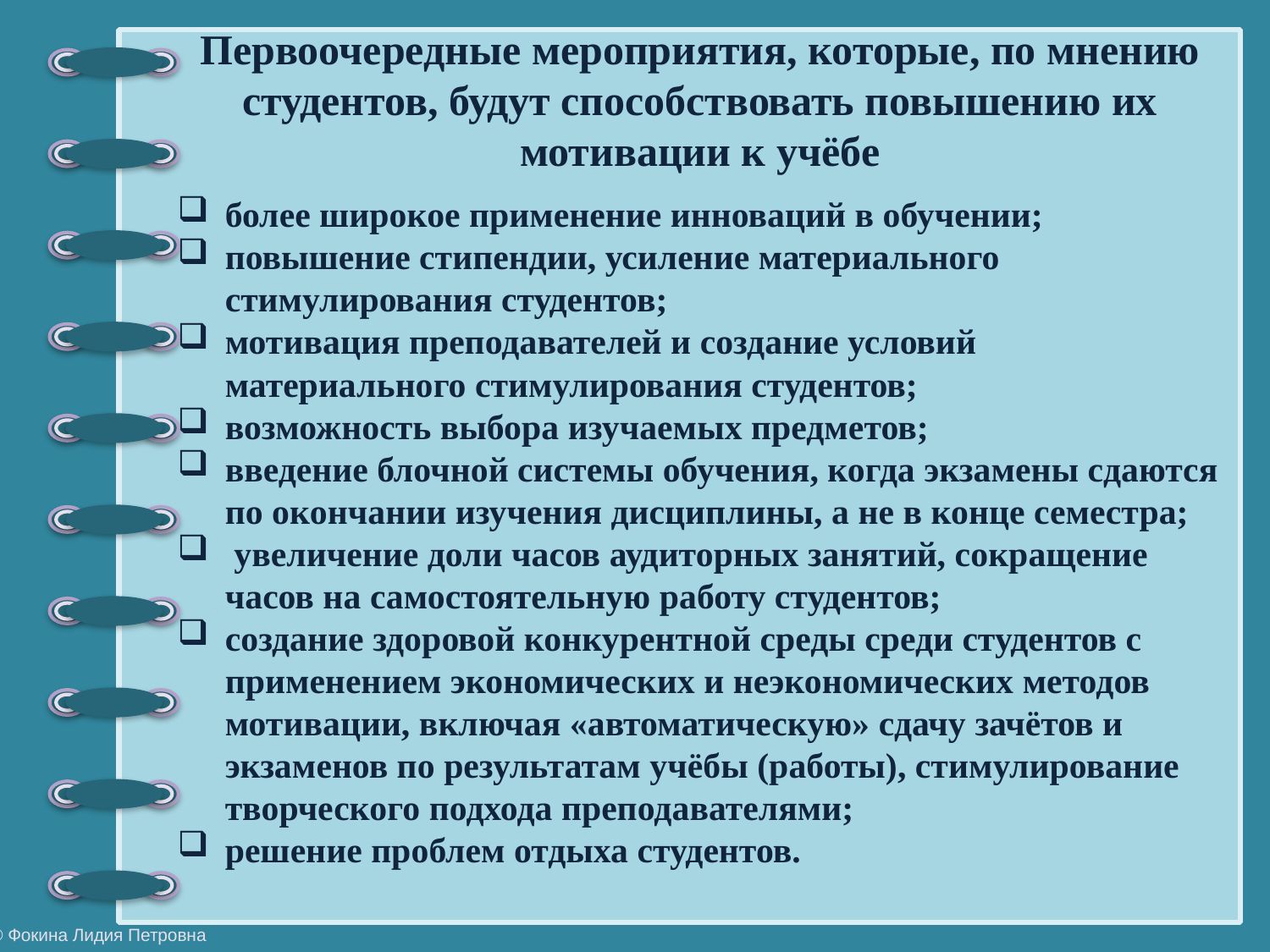

# Первоочередные мероприятия, которые, по мнению студентов, будут способствовать повышению их мотивации к учёбе
более широкое применение инноваций в обучении;
повышение стипендии, усиление материального стимулирования студентов;
мотивация преподавателей и создание условий материального стимулирования студентов;
возможность выбора изучаемых предметов;
введение блочной системы обучения, когда экзамены сдаются по окончании изучения дисциплины, а не в конце семестра;
 увеличение доли часов аудиторных занятий, сокращение часов на самостоятельную работу студентов;
создание здоровой конкурентной среды среди студентов с применением экономических и неэкономических методов мотивации, включая «автоматическую» сдачу зачётов и экзаменов по результатам учёбы (работы), стимулирование творческого подхода преподавателями;
решение проблем отдыха студентов.